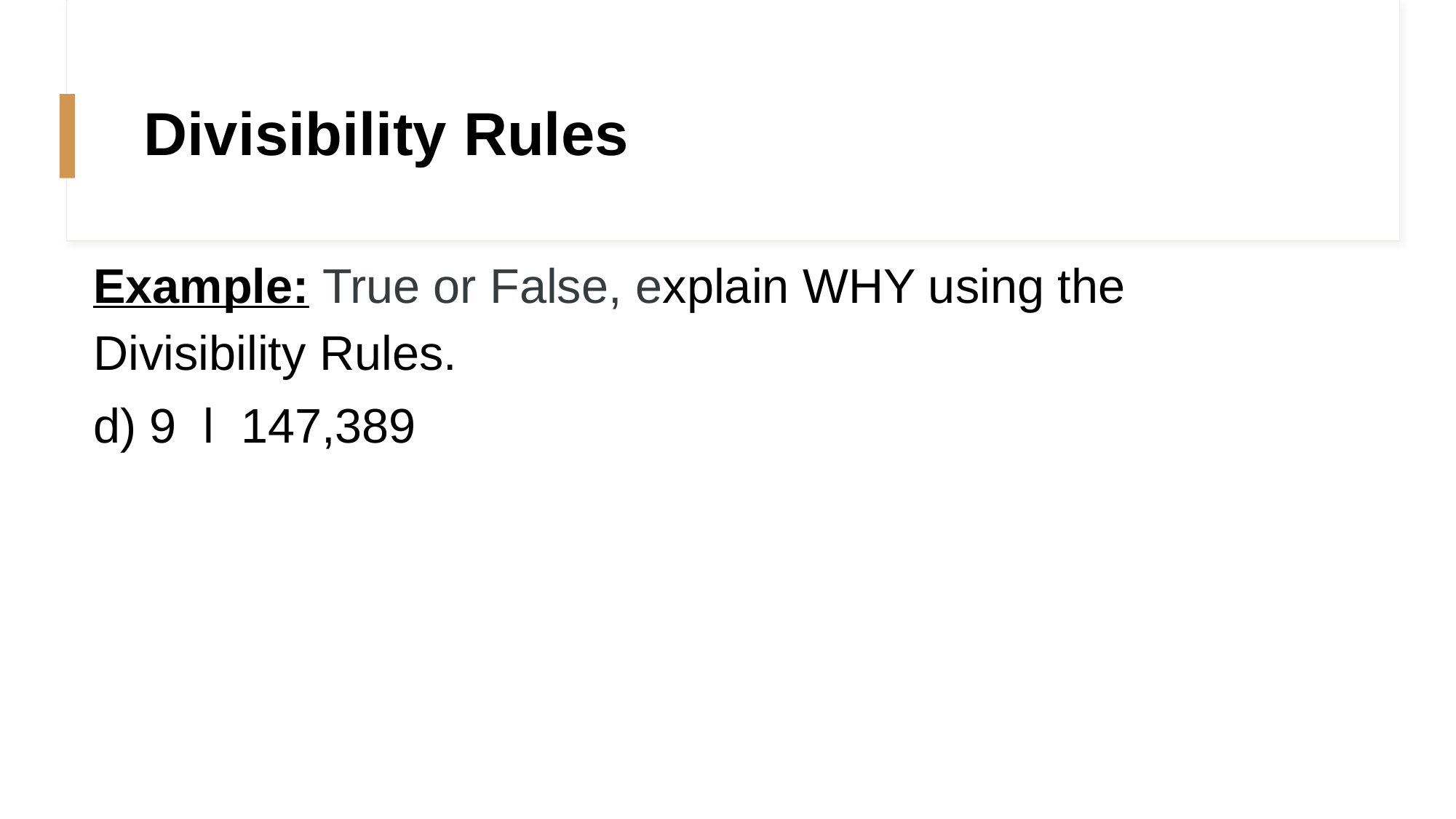

# Divisibility Rules
Example: True or False, explain WHY using the Divisibility Rules.
d) 9  l  147,389